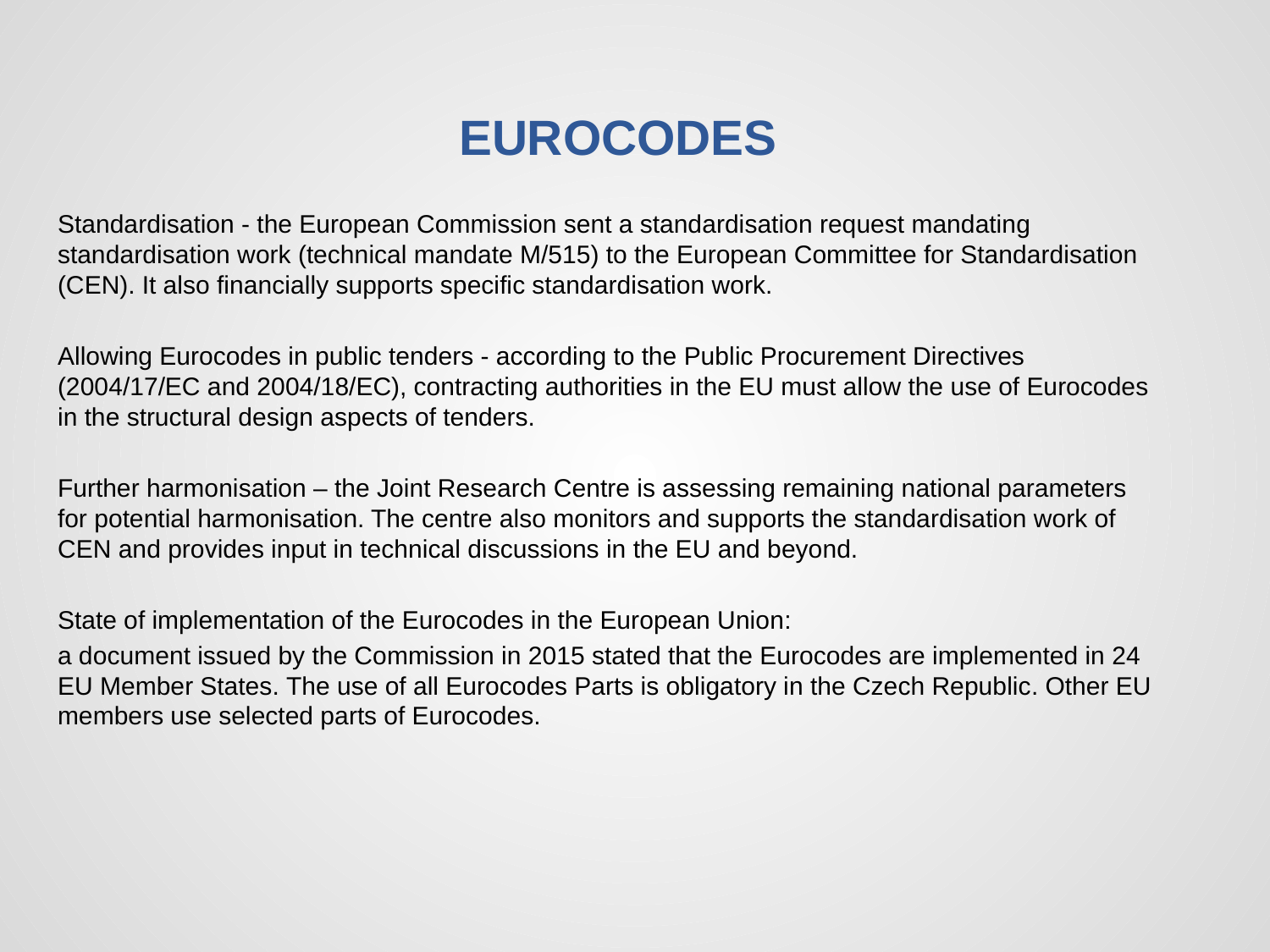

# EUROCODES

Standardisation - the European Commission sent a standardisation request mandating standardisation work (technical mandate M/515) to the European Committee for Standardisation (CEN). It also financially supports specific standardisation work.

Allowing Eurocodes in public tenders - according to the Public Procurement Directives (2004/17/EC and 2004/18/EC), contracting authorities in the EU must allow the use of Eurocodes in the structural design aspects of tenders.

Further harmonisation – the Joint Research Centre is assessing remaining national parameters for potential harmonisation. The centre also monitors and supports the standardisation work of CEN and provides input in technical discussions in the EU and beyond.

State of implementation of the Eurocodes in the European Union:
a document issued by the Commission in 2015 stated that the Eurocodes are implemented in 24 EU Member States. The use of all Eurocodes Parts is obligatory in the Czech Republic. Other EU members use selected parts of Eurocodes.